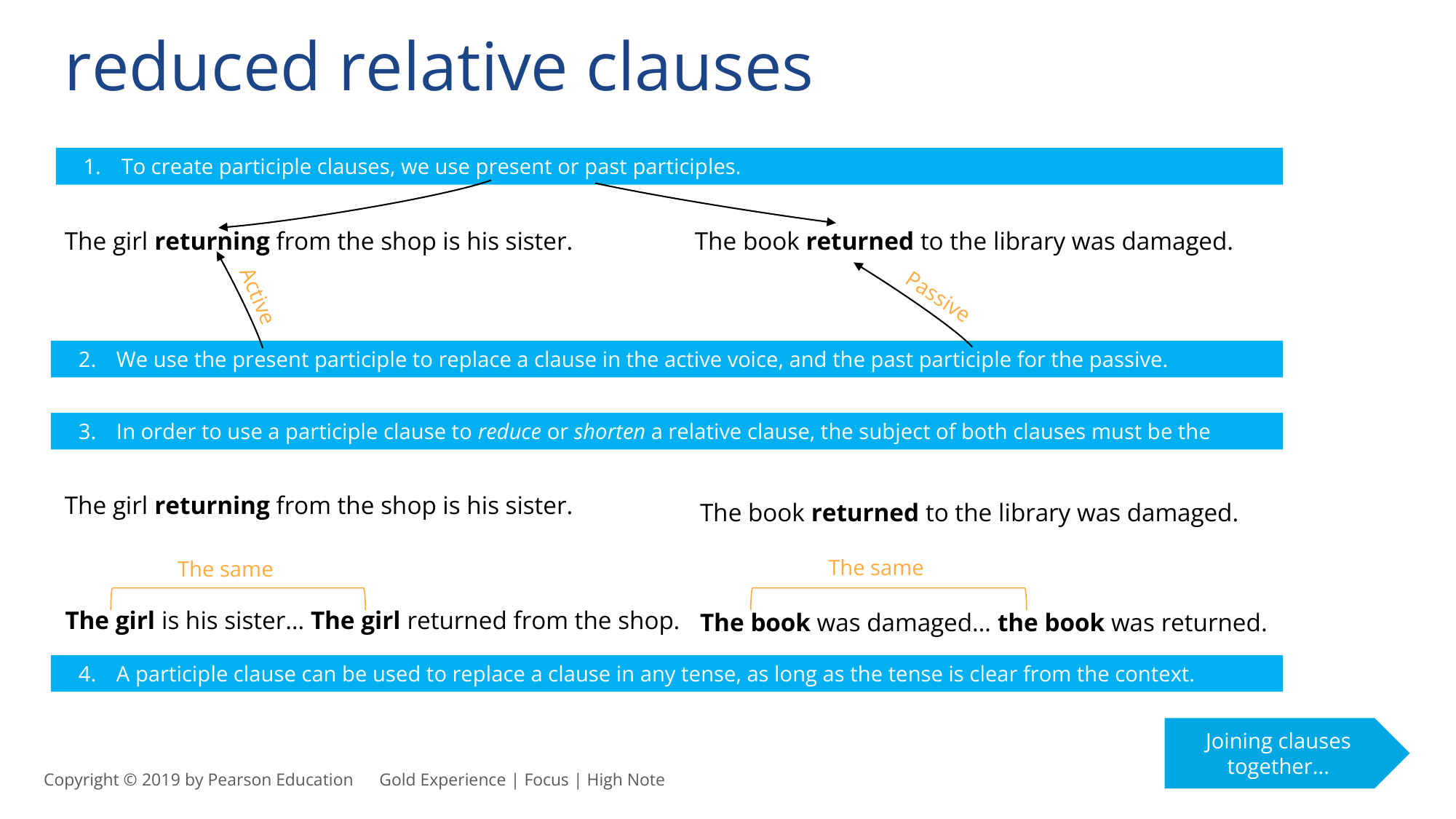

reduced relative clauses
To create participle clauses, we use present or past participles.

The girl returning from the shop is his sister.
The book returned to the library was damaged.

Passive
Active
We use the present participle to replace a clause in the active voice, and the past participle for the passive.
In order to use a participle clause to reduce or shorten a relative clause, the subject of both clauses must be the same.

The girl returning from the shop is his sister.
The book returned to the library was damaged.
The same
The same
The girl is his sister… The girl returned from the shop.

The book was damaged… the book was returned.
A participle clause can be used to replace a clause in any tense, as long as the tense is clear from the context.
Joining clauses together...
Copyright © 2019 by Pearson Education      Gold Experience | Focus | High Note